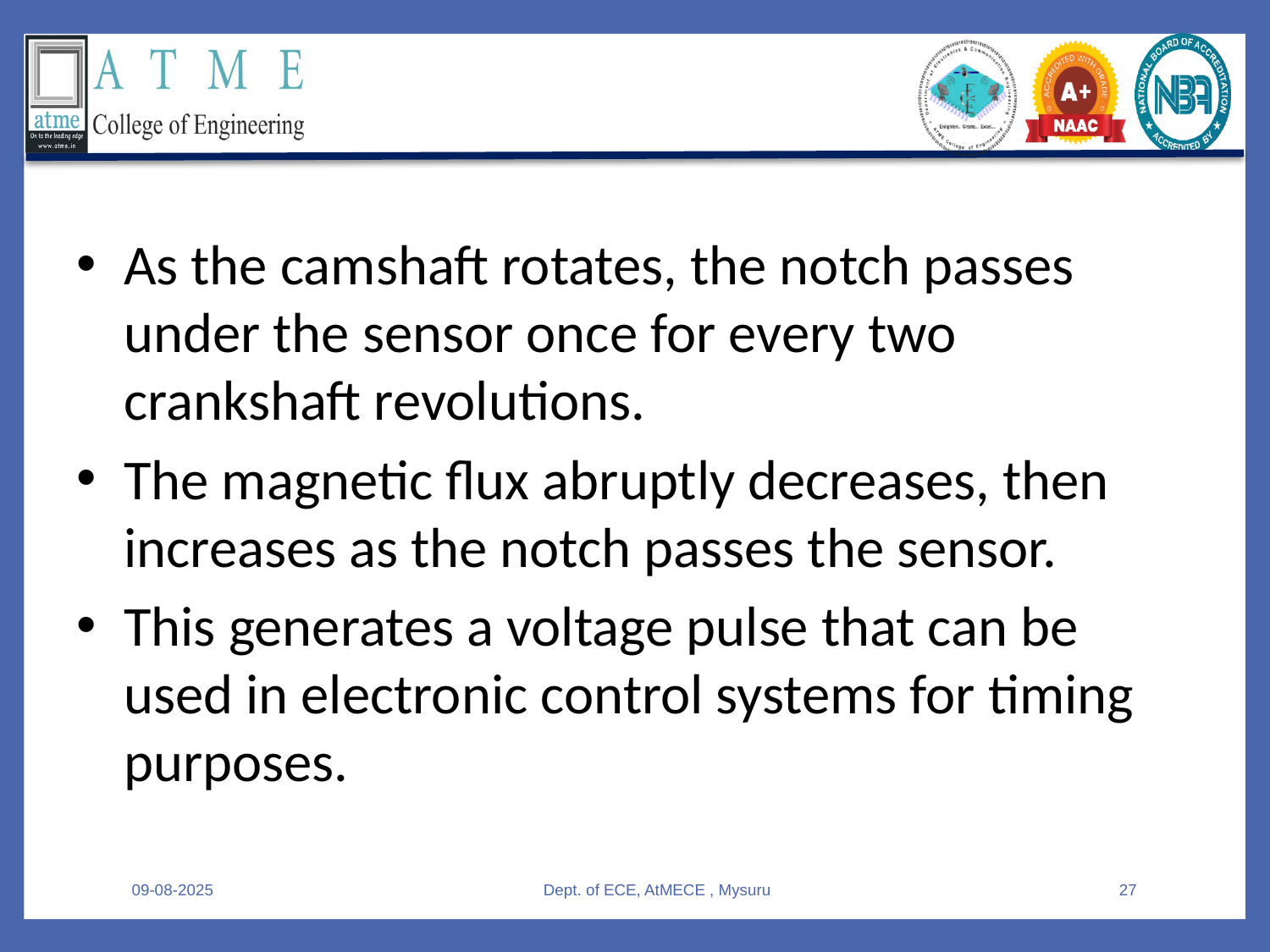

As the camshaft rotates, the notch passes under the sensor once for every two crankshaft revolutions.
The magnetic flux abruptly decreases, then increases as the notch passes the sensor.
This generates a voltage pulse that can be used in electronic control systems for timing purposes.
09-08-2025
Dept. of ECE, AtMECE , Mysuru
27